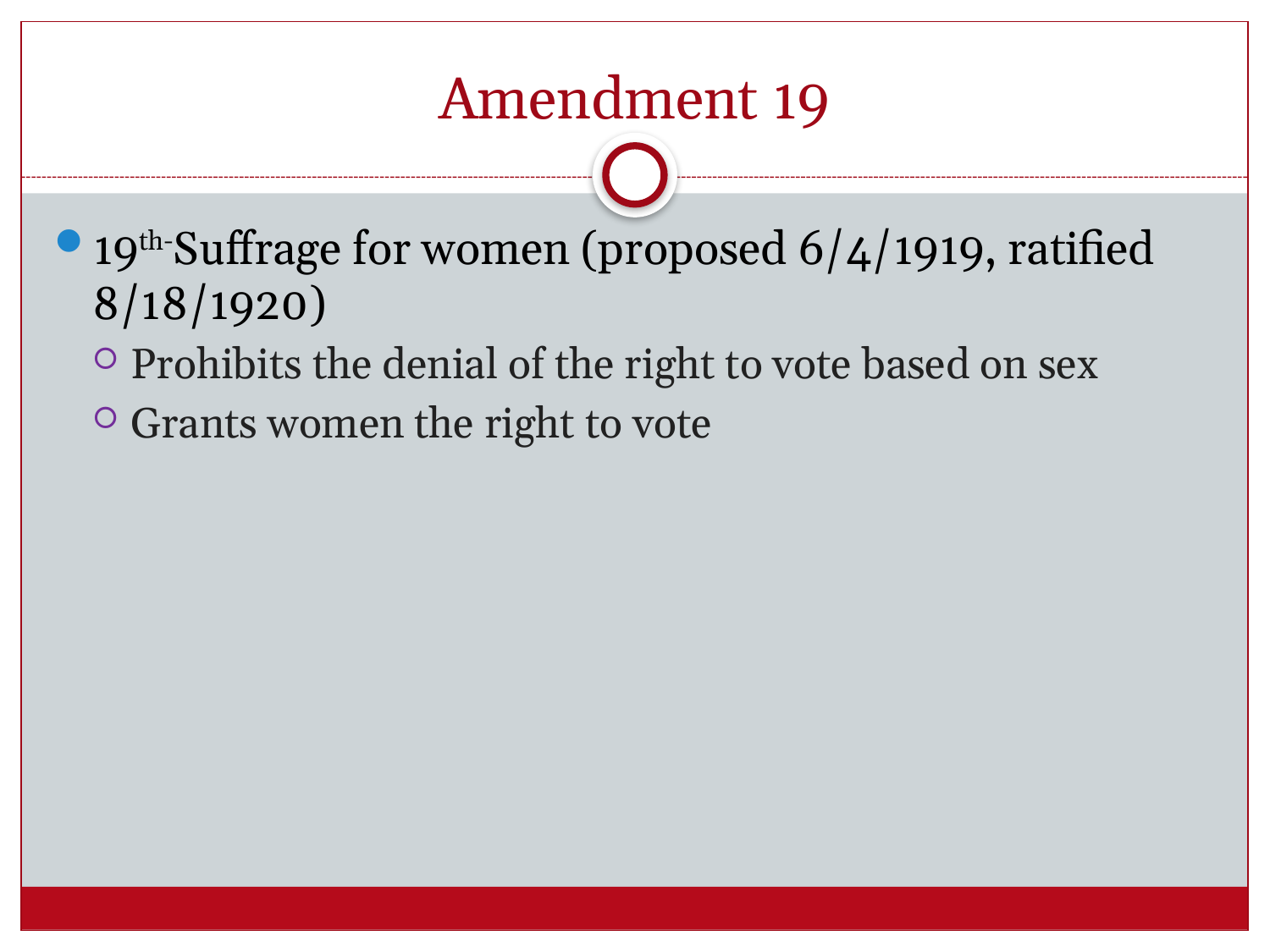

# Amendment 19
19th-Suffrage for women (proposed 6/4/1919, ratified 8/18/1920)
Prohibits the denial of the right to vote based on sex
Grants women the right to vote